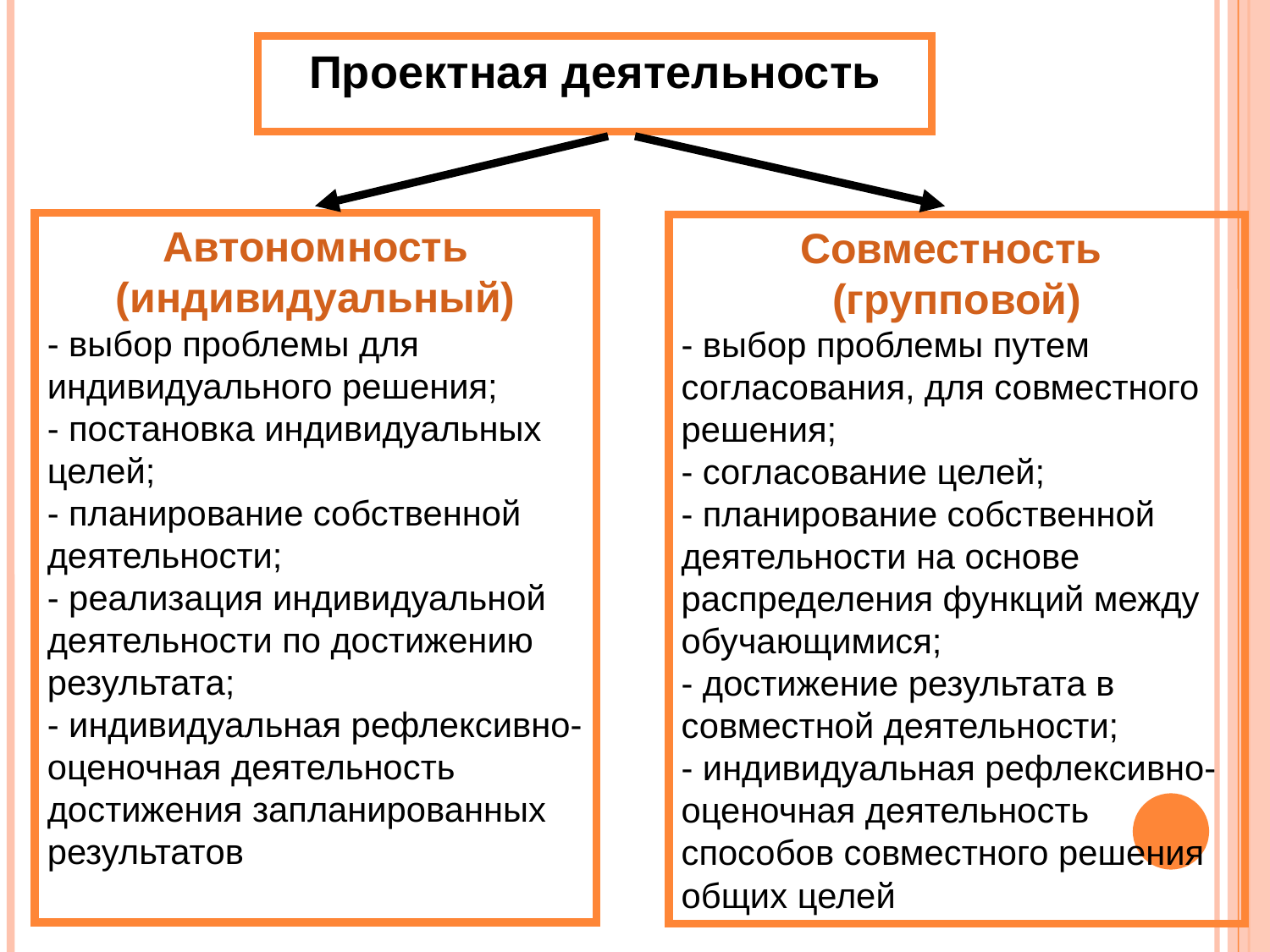

Проектная деятельность

Автономность (индивидуальный)
- выбор проблемы для индивидуального решения;
- постановка индивидуальных целей;
- планирование собственной деятельности;
- реализация индивидуальной деятельности по достижению результата;
- индивидуальная рефлексивно-оценочная деятельность достижения запланированных результатов
Совместность
(групповой)
- выбор проблемы путем согласования, для совместного решения;
- согласование целей;
- планирование собственной деятельности на основе распределения функций между обучающимися;
- достижение результата в совместной деятельности;
- индивидуальная рефлексивно-оценочная деятельность способов совместного решения общих целей